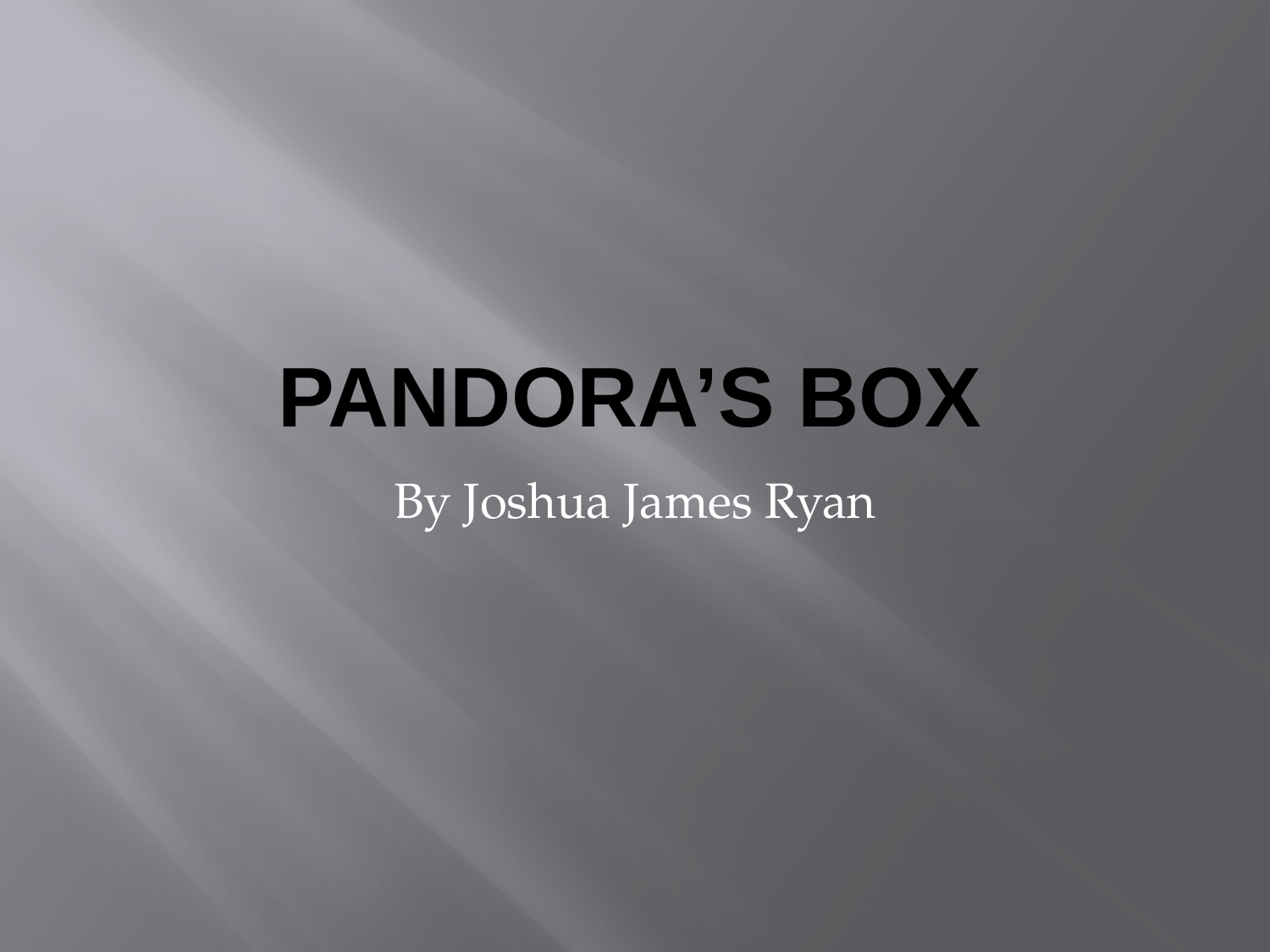

# Pandora’s Box
By Joshua James Ryan